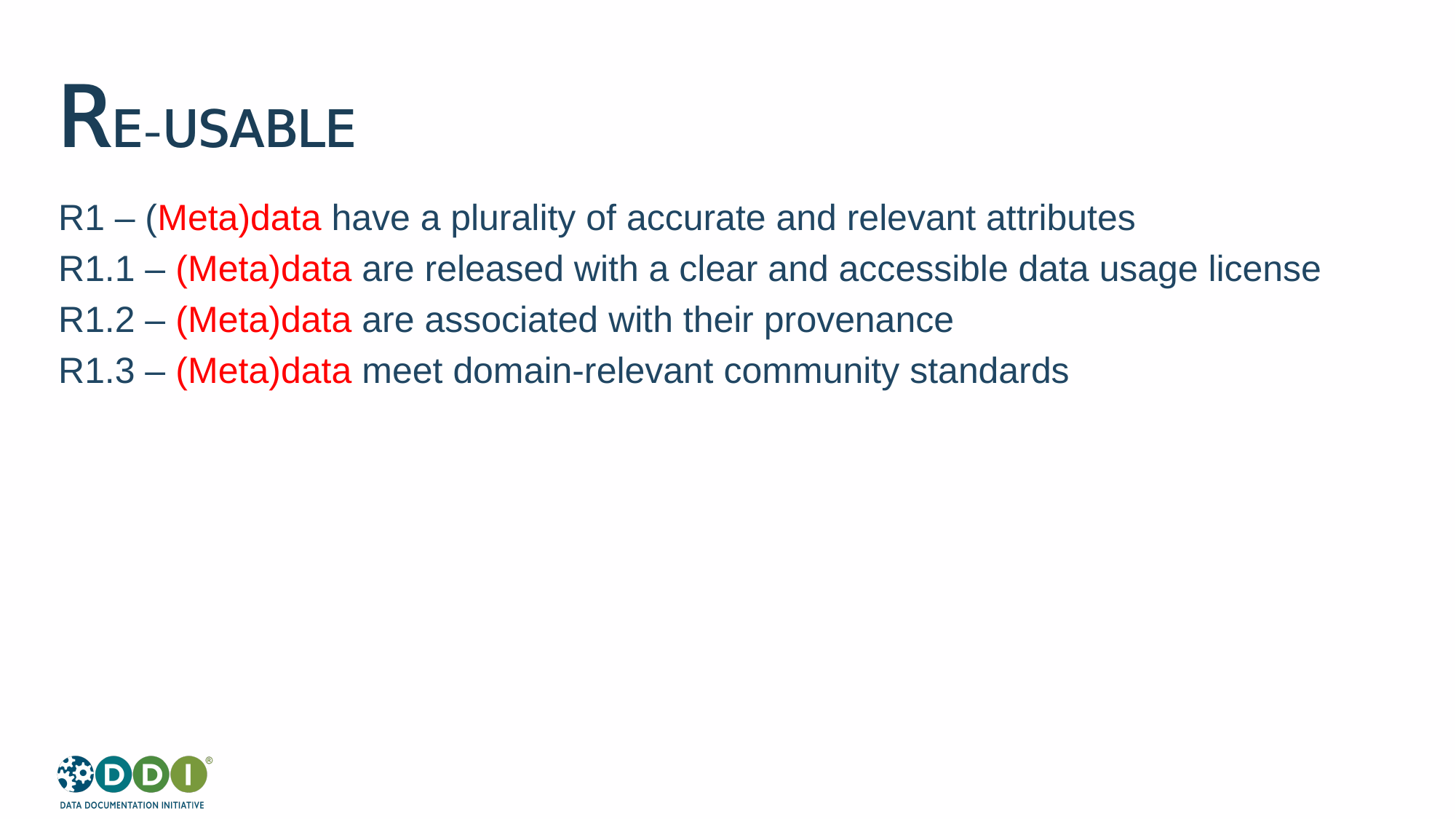

# RE-USABLE
R1 – (Meta)data have a plurality of accurate and relevant attributes
R1.1 – (Meta)data are released with a clear and accessible data usage license
R1.2 – (Meta)data are associated with their provenance
R1.3 – (Meta)data meet domain-relevant community standards